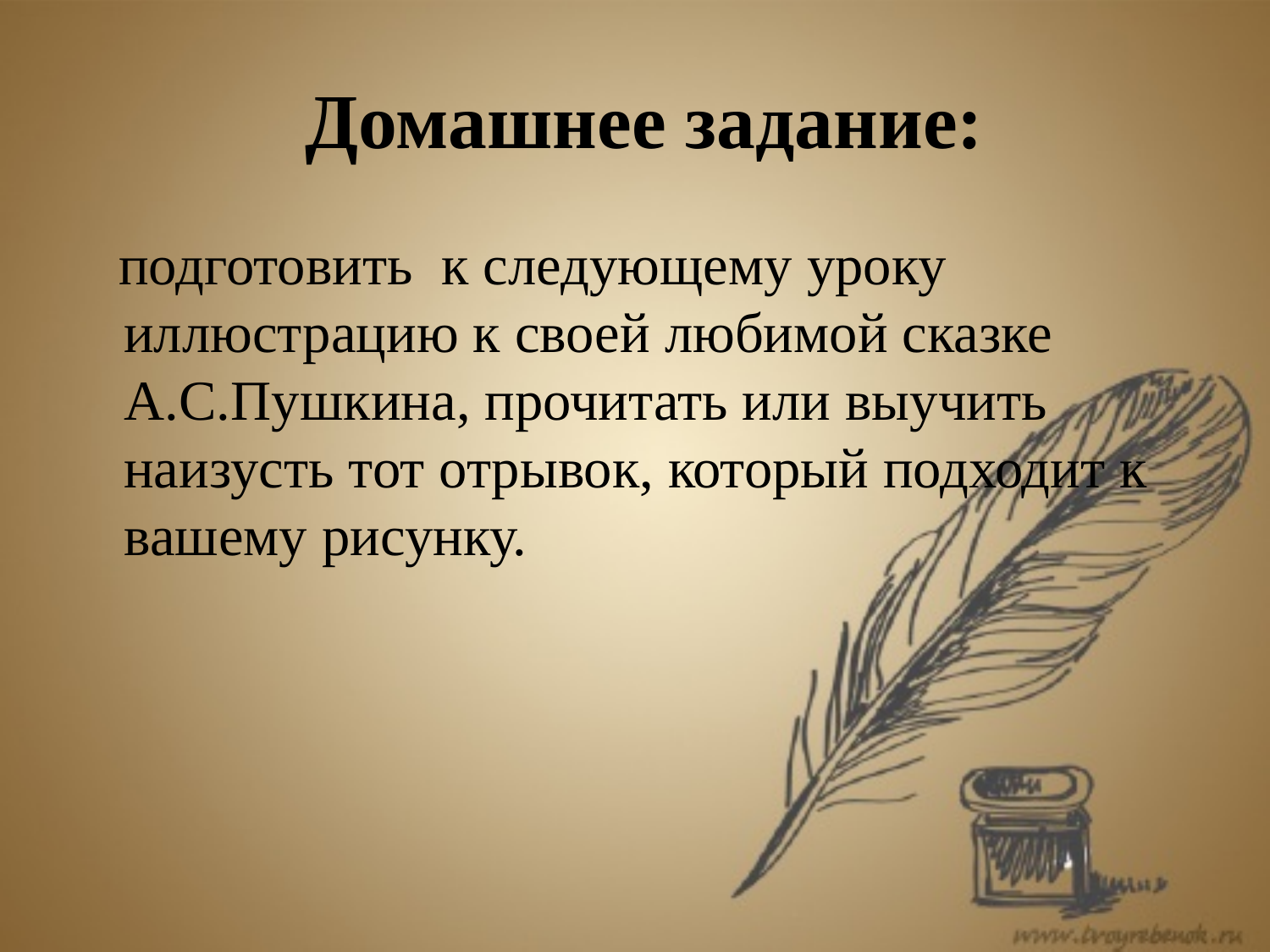

# Домашнее задание:
   подготовить  к следующему уроку  иллюстрацию к своей любимой сказке А.С.Пушкина, прочитать или выучить наизусть тот отрывок, который подходит к вашему рисунку.